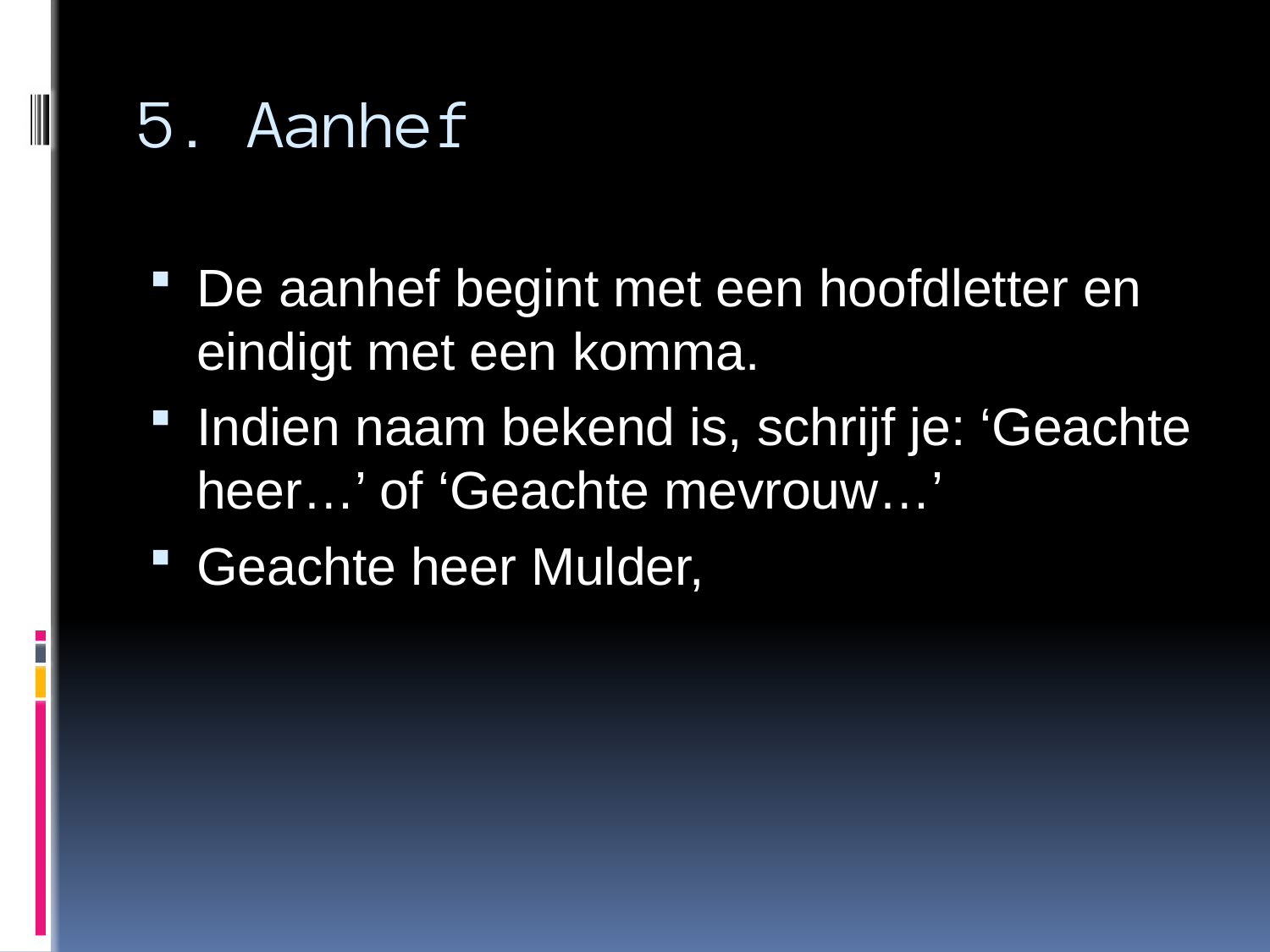

# 5. Aanhef
De aanhef begint met een hoofdletter en eindigt met een komma.
Indien naam bekend is, schrijf je: ‘Geachte heer…’ of ‘Geachte mevrouw…’
Geachte heer Mulder,